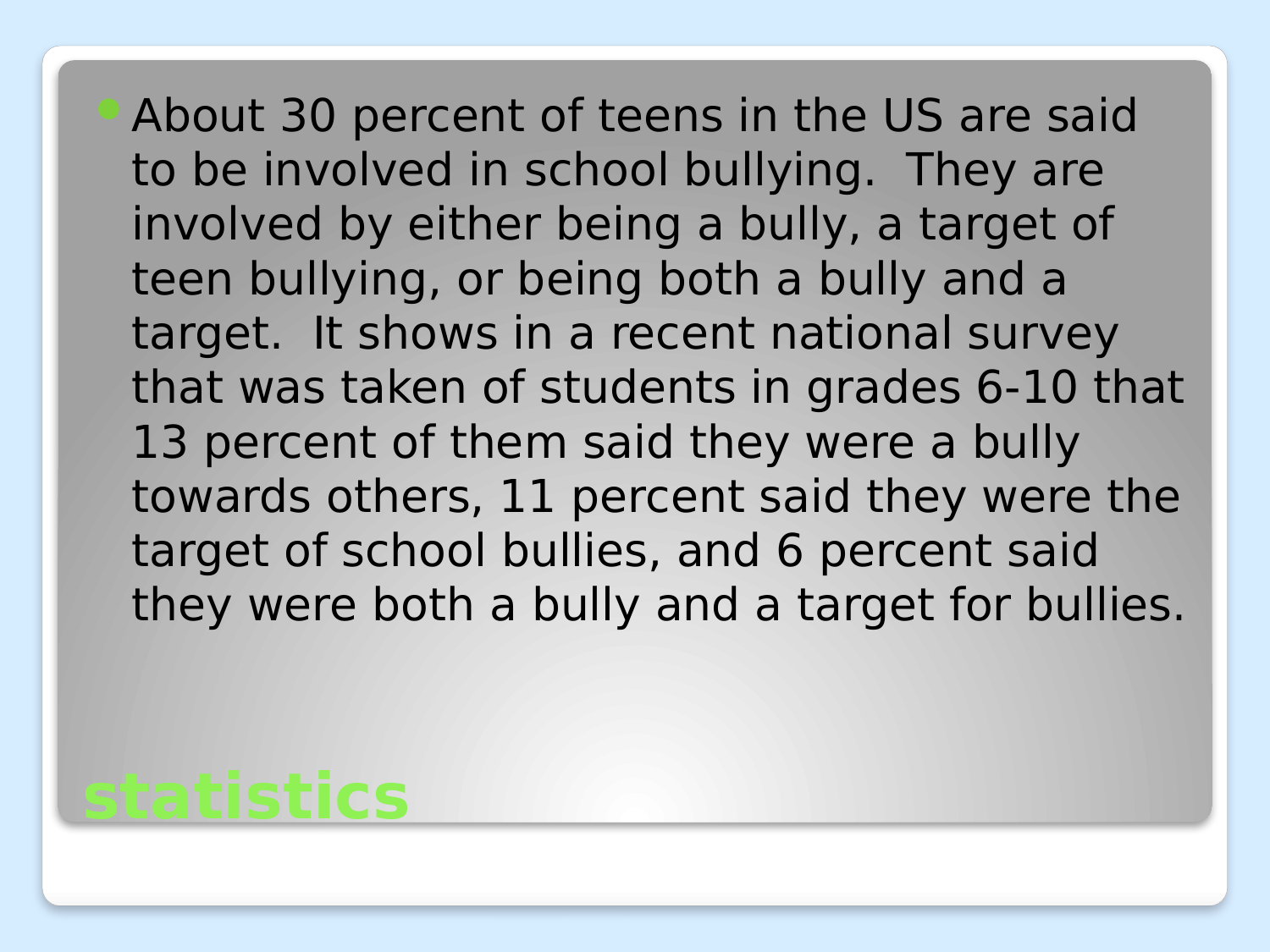

About 30 percent of teens in the US are said to be involved in school bullying.  They are involved by either being a bully, a target of teen bullying, or being both a bully and a target.  It shows in a recent national survey that was taken of students in grades 6-10 that 13 percent of them said they were a bully towards others, 11 percent said they were the target of school bullies, and 6 percent said they were both a bully and a target for bullies.
# statistics